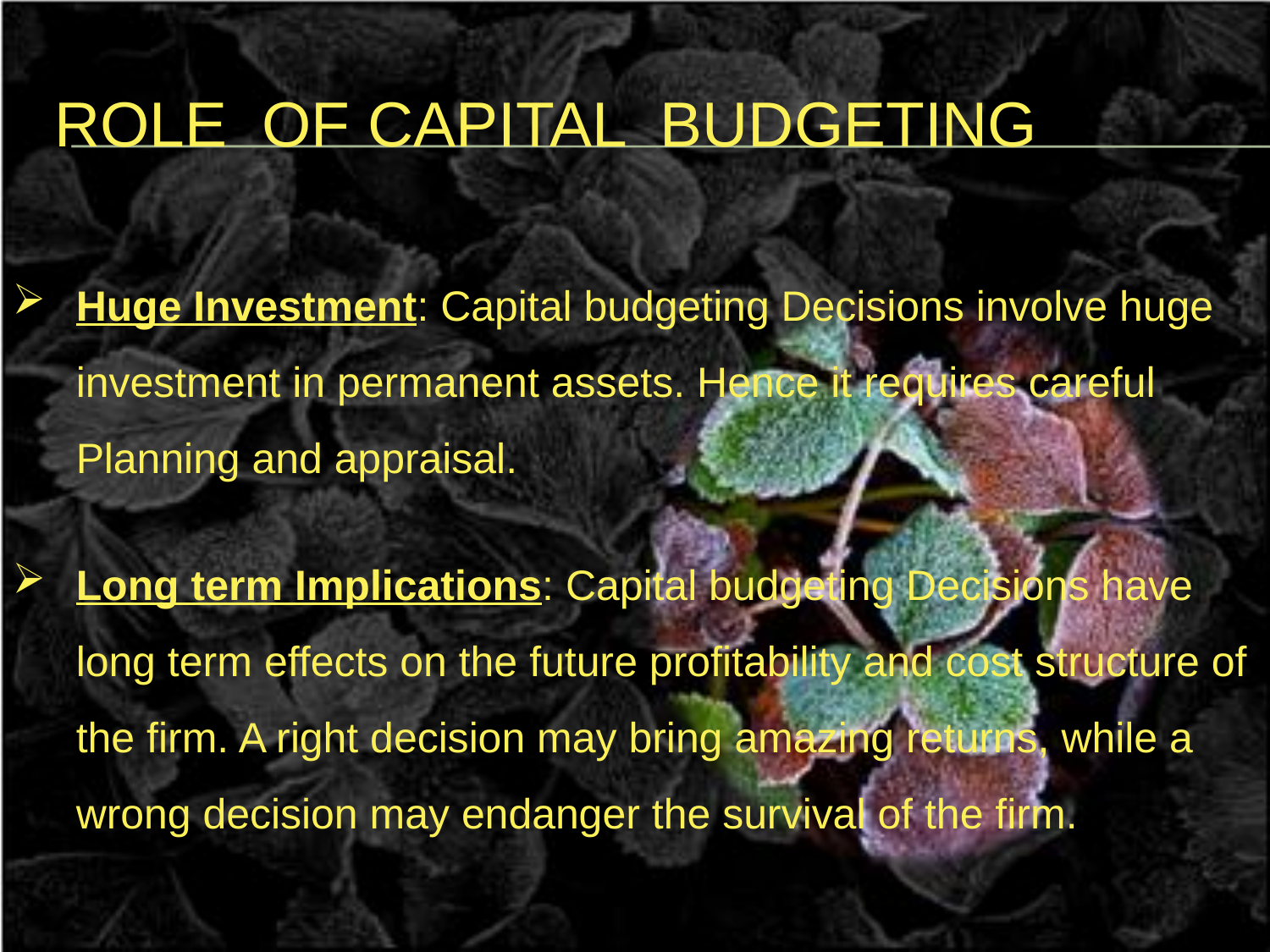

# Role  of Capital  Budgeting
Huge Investment: Capital budgeting Decisions involve huge investment in permanent assets. Hence it requires careful Planning and appraisal.

Long term Implications: Capital budgeting Decisions have long term effects on the future profitability and cost structure of the firm. A right decision may bring amazing returns, while a wrong decision may endanger the survival of the firm.